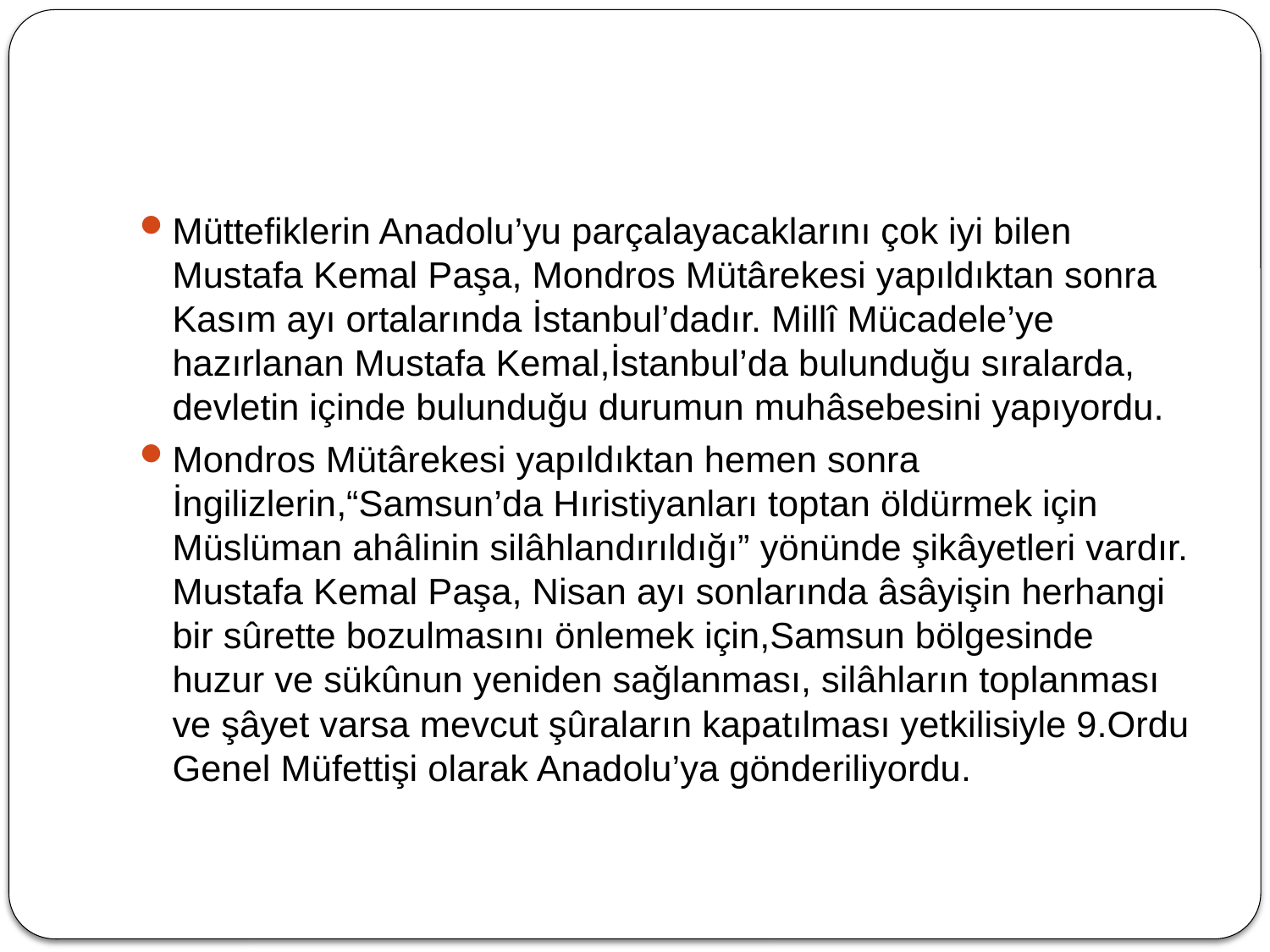

#
Müttefiklerin Anadolu’yu parçalayacaklarını çok iyi bilen Mustafa Kemal Paşa, Mondros Mütârekesi yapıldıktan sonra Kasım ayı ortalarında İstanbul’dadır. Millî Mücadele’ye hazırlanan Mustafa Kemal,İstanbul’da bulunduğu sıralarda, devletin içinde bulunduğu durumun muhâsebesini yapıyordu.
Mondros Mütârekesi yapıldıktan hemen sonra İngilizlerin,“Samsun’da Hıristiyanları toptan öldürmek için Müslüman ahâlinin silâhlandırıldığı” yönünde şikâyetleri vardır. Mustafa Kemal Paşa, Nisan ayı sonlarında âsâyişin herhangi bir sûrette bozulmasını önlemek için,Samsun bölgesinde huzur ve sükûnun yeniden sağlanması, silâhların toplanması ve şâyet varsa mevcut şûraların kapatılması yetkilisiyle 9.Ordu Genel Müfettişi olarak Anadolu’ya gönderiliyordu.